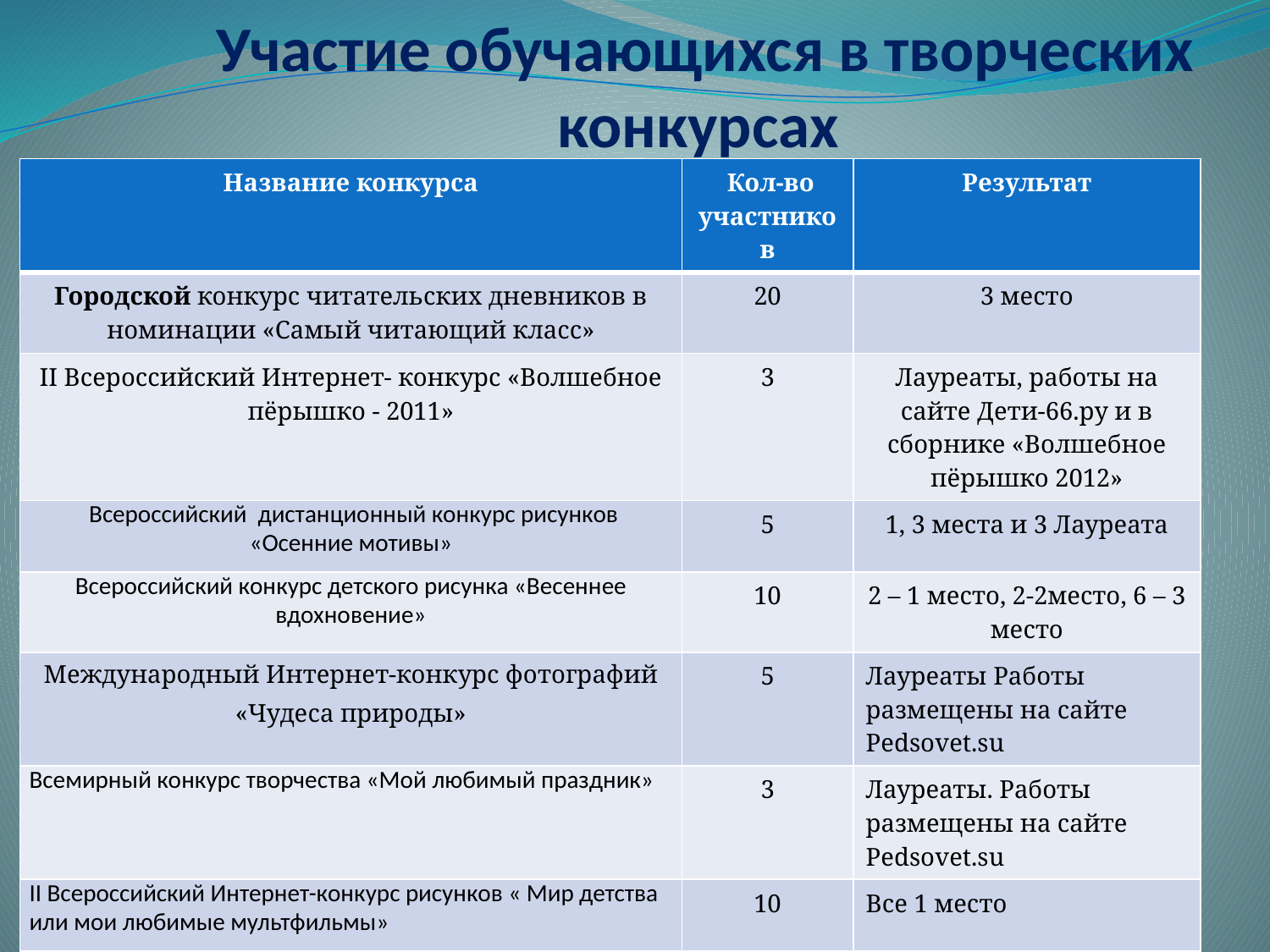

# Участие обучающихся в творческих конкурсах
| Название конкурса | Кол-во участников | Результат |
| --- | --- | --- |
| Городской конкурс читательских дневников в номинации «Самый читающий класс» | 20 | 3 место |
| II Всероссийский Интернет- конкурс «Волшебное пёрышко - 2011» | 3 | Лауреаты, работы на сайте Дети-66.ру и в сборнике «Волшебное пёрышко 2012» |
| Всероссийский дистанционный конкурс рисунков «Осенние мотивы» | 5 | 1, 3 места и 3 Лауреата |
| Всероссийский конкурс детского рисунка «Весеннее вдохновение» | 10 | 2 – 1 место, 2-2место, 6 – 3 место |
| Международный Интернет-конкурс фотографий «Чудеса природы» | 5 | Лауреаты Работы размещены на сайте Pedsovet.su |
| Всемирный конкурс творчества «Мой любимый праздник» | 3 | Лауреаты. Работы размещены на сайте Pedsovet.su |
| II Всероссийский Интернет-конкурс рисунков « Мир детства или мои любимые мультфильмы» | 10 | Все 1 место |
| Районный конкурс рисунков «Под защитой Росгосстраха» | 3 | 1, 2, 3 места |